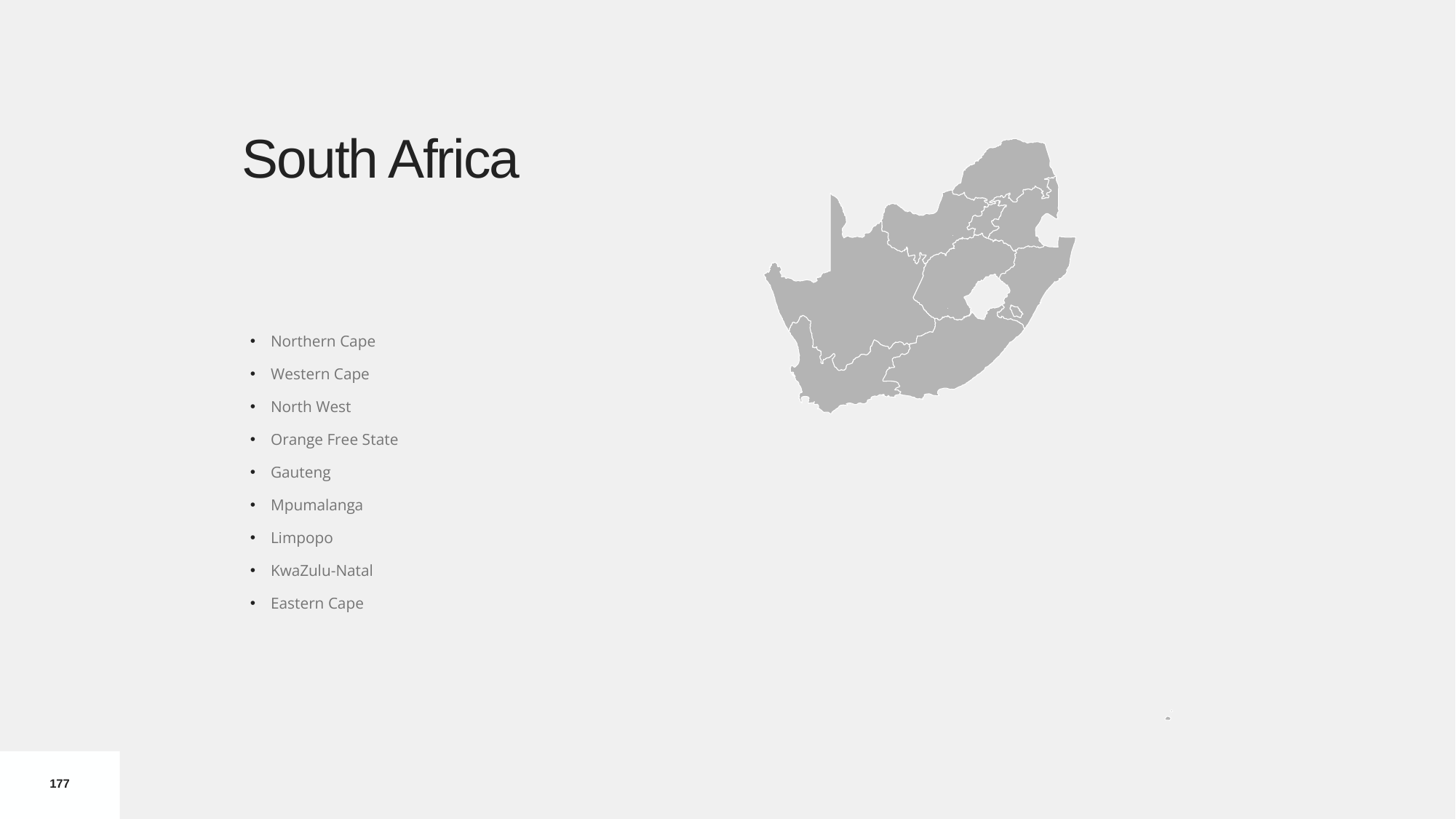

# South Africa

Northern Cape
Western Cape
North West
Orange Free State
Gauteng
Mpumalanga
Limpopo
KwaZulu-Natal
Eastern Cape